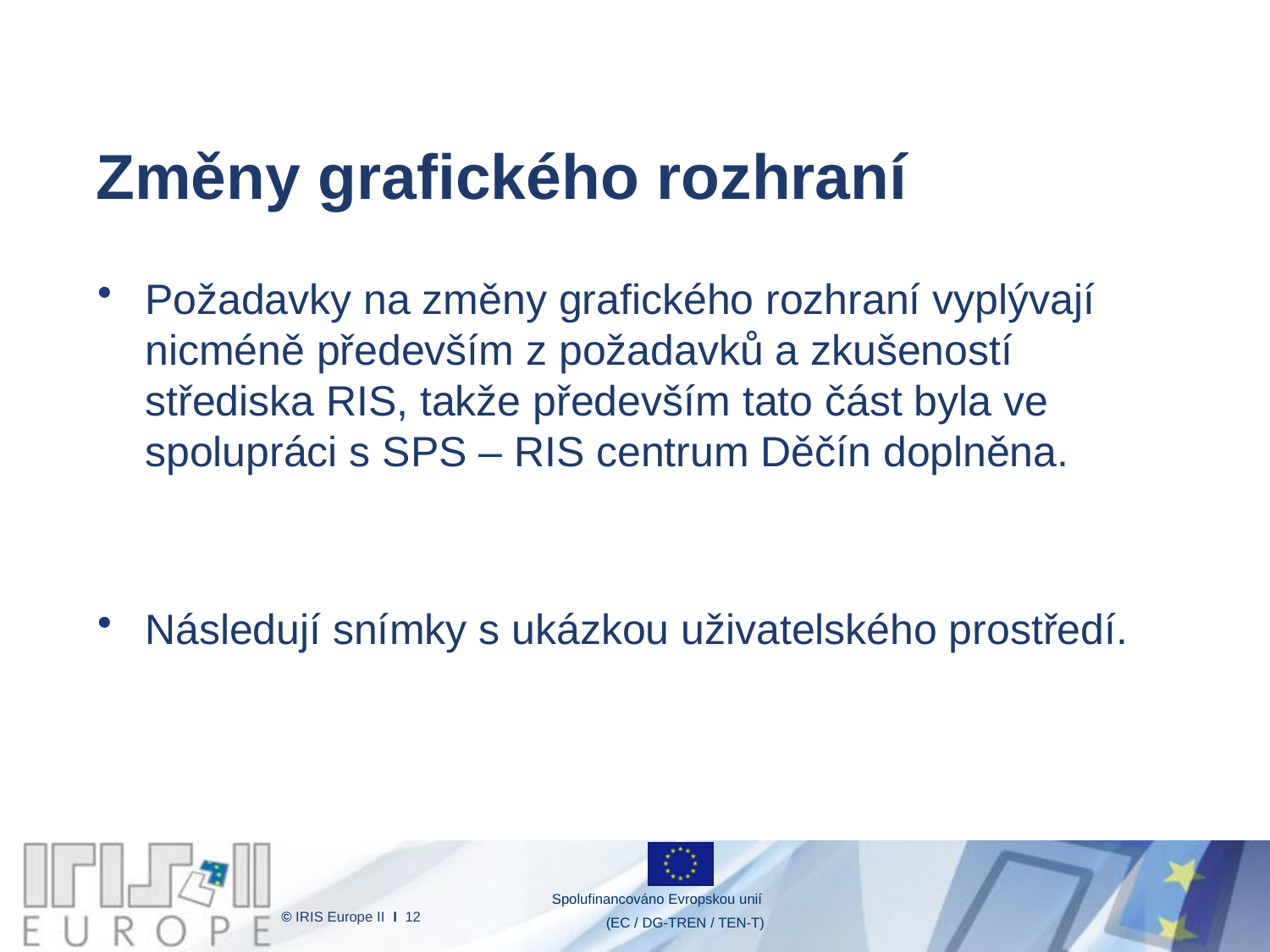

# Změny grafického rozhraní
Požadavky na změny grafického rozhraní vyplývají nicméně především z požadavků a zkušeností střediska RIS, takže především tato část byla ve spolupráci s SPS – RIS centrum Děčín doplněna.

Následují snímky s ukázkou uživatelského prostředí.